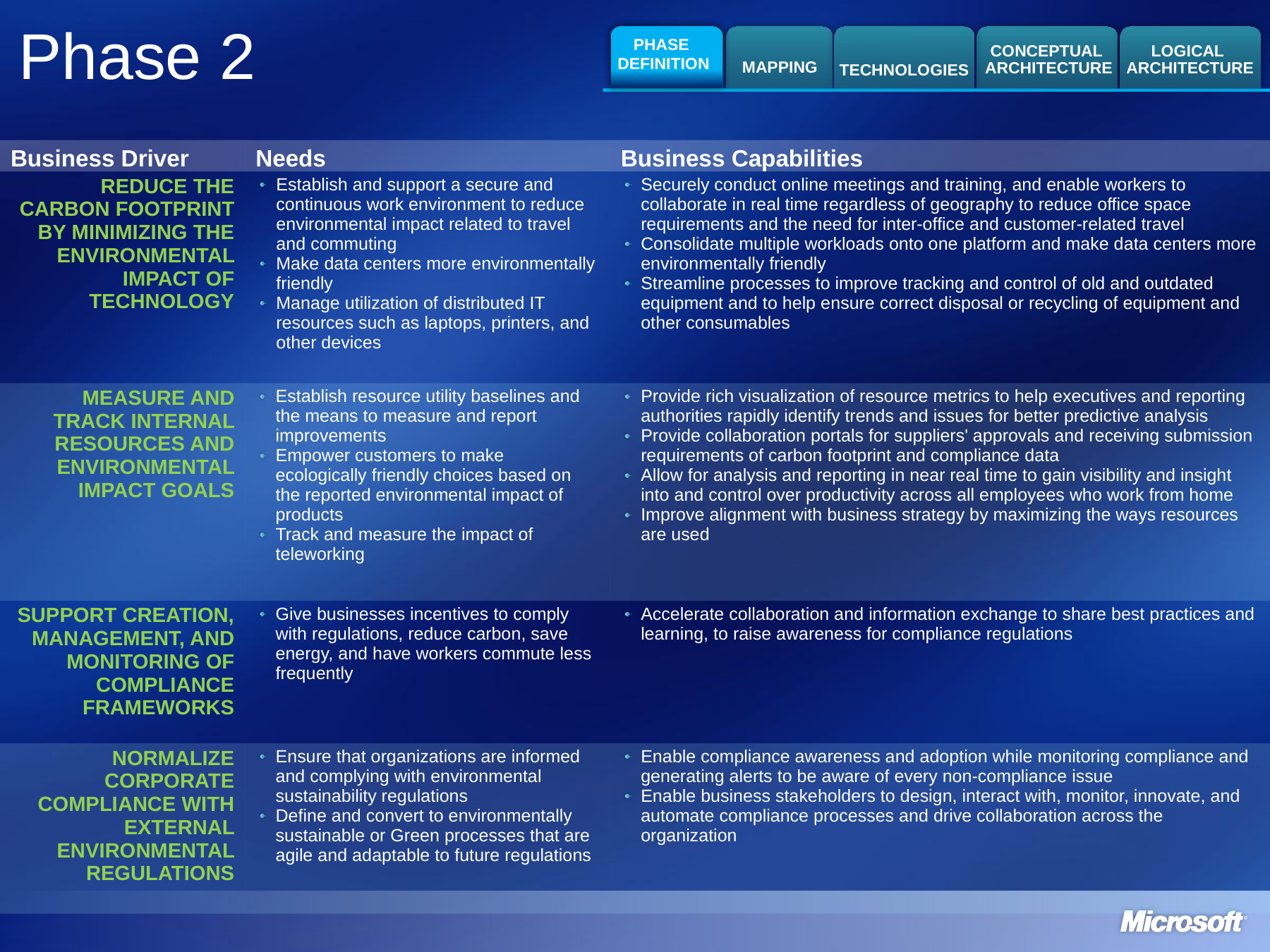

Phase 2

TECHNOLOGIES

CONCEPTUAL
ARCHITECTURE

LOGICAL
ARCHITECTURE

MAPPING
PHASE
DEFINITION
| Business Driver | Needs | Business Capabilities |
| --- | --- | --- |
| Reduce the carbon footprint by minimizing the environmental impact of technology | Establish and support a secure and continuous work environment to reduce environmental impact related to travel and commuting Make data centers more environmentally friendly Manage utilization of distributed IT resources such as laptops, printers, and other devices | Securely conduct online meetings and training, and enable workers to collaborate in real time regardless of geography to reduce office space requirements and the need for inter-office and customer-related travel Consolidate multiple workloads onto one platform and make data centers more environmentally friendly Streamline processes to improve tracking and control of old and outdated equipment and to help ensure correct disposal or recycling of equipment and other consumables |
| Measure and track internal resources and environmental impact goals | Establish resource utility baselines and the means to measure and report improvements Empower customers to make ecologically friendly choices based on the reported environmental impact of products Track and measure the impact of teleworking | Provide rich visualization of resource metrics to help executives and reporting authorities rapidly identify trends and issues for better predictive analysis Provide collaboration portals for suppliers' approvals and receiving submission requirements of carbon footprint and compliance data Allow for analysis and reporting in near real time to gain visibility and insight into and control over productivity across all employees who work from home Improve alignment with business strategy by maximizing the ways resources are used |
| Support creation, management, and monitoring of compliance frameworks | Give businesses incentives to comply with regulations, reduce carbon, save energy, and have workers commute less frequently | Accelerate collaboration and information exchange to share best practices and learning, to raise awareness for compliance regulations |
| Normalize corporate compliance with external environmental regulations | Ensure that organizations are informed and complying with environmental sustainability regulations Define and convert to environmentally sustainable or Green processes that are agile and adaptable to future regulations | Enable compliance awareness and adoption while monitoring compliance and generating alerts to be aware of every non-compliance issue Enable business stakeholders to design, interact with, monitor, innovate, and automate compliance processes and drive collaboration across the organization |